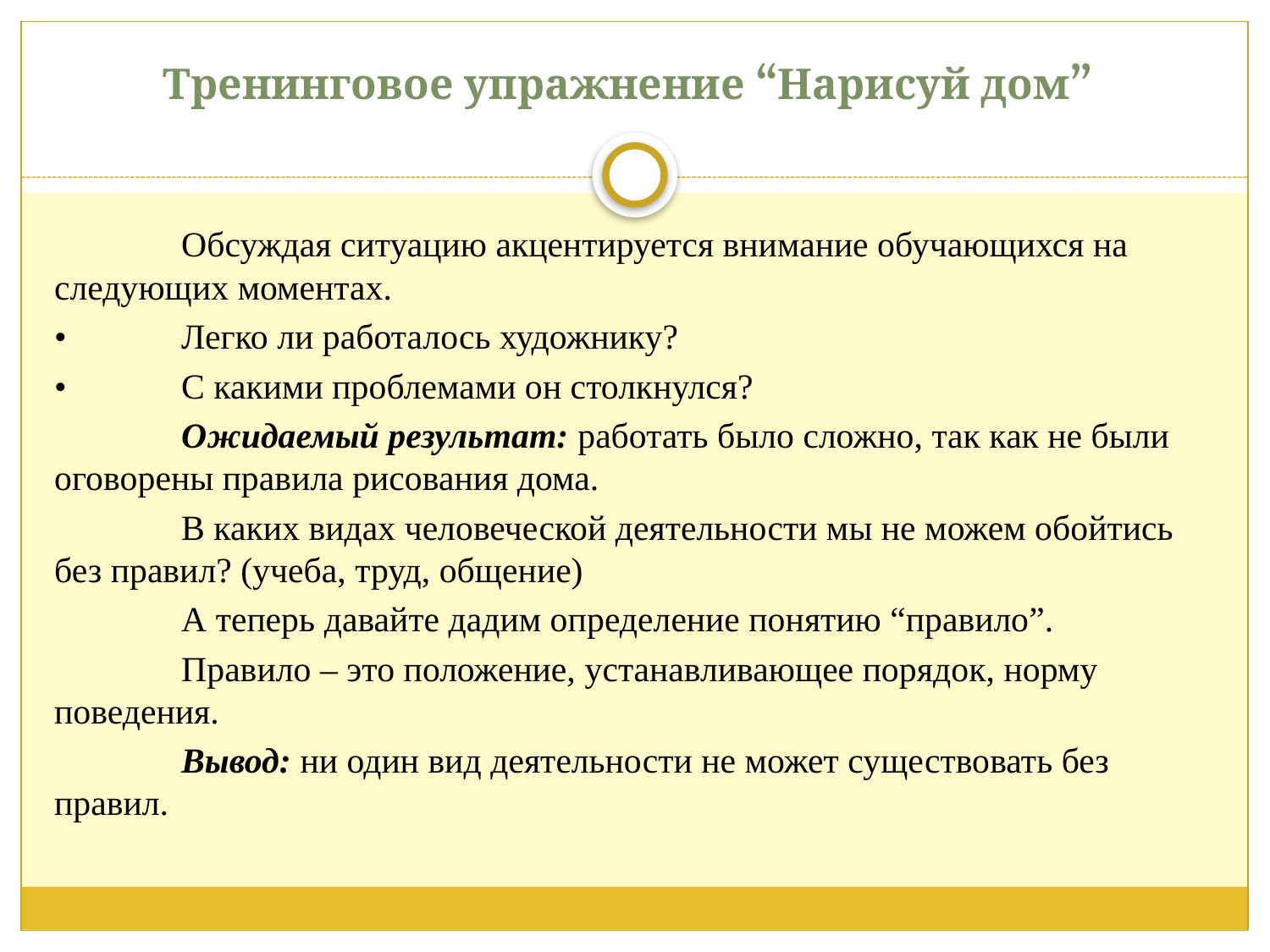

# Тренинговое упражнение “Нарисуй дом”
	Обсуждая ситуацию акцентируется внимание обучающихся на следующих моментах.
•	Легко ли работалось художнику?
•	С какими проблемами он столкнулся?
	Ожидаемый результат: работать было сложно, так как не были оговорены правила рисования дома.
	В каких видах человеческой деятельности мы не можем обойтись без правил? (учеба, труд, общение)
	А теперь давайте дадим определение понятию “правило”.
	Правило – это положение, устанавливающее порядок, норму поведения.
	Вывод: ни один вид деятельности не может существовать без правил.